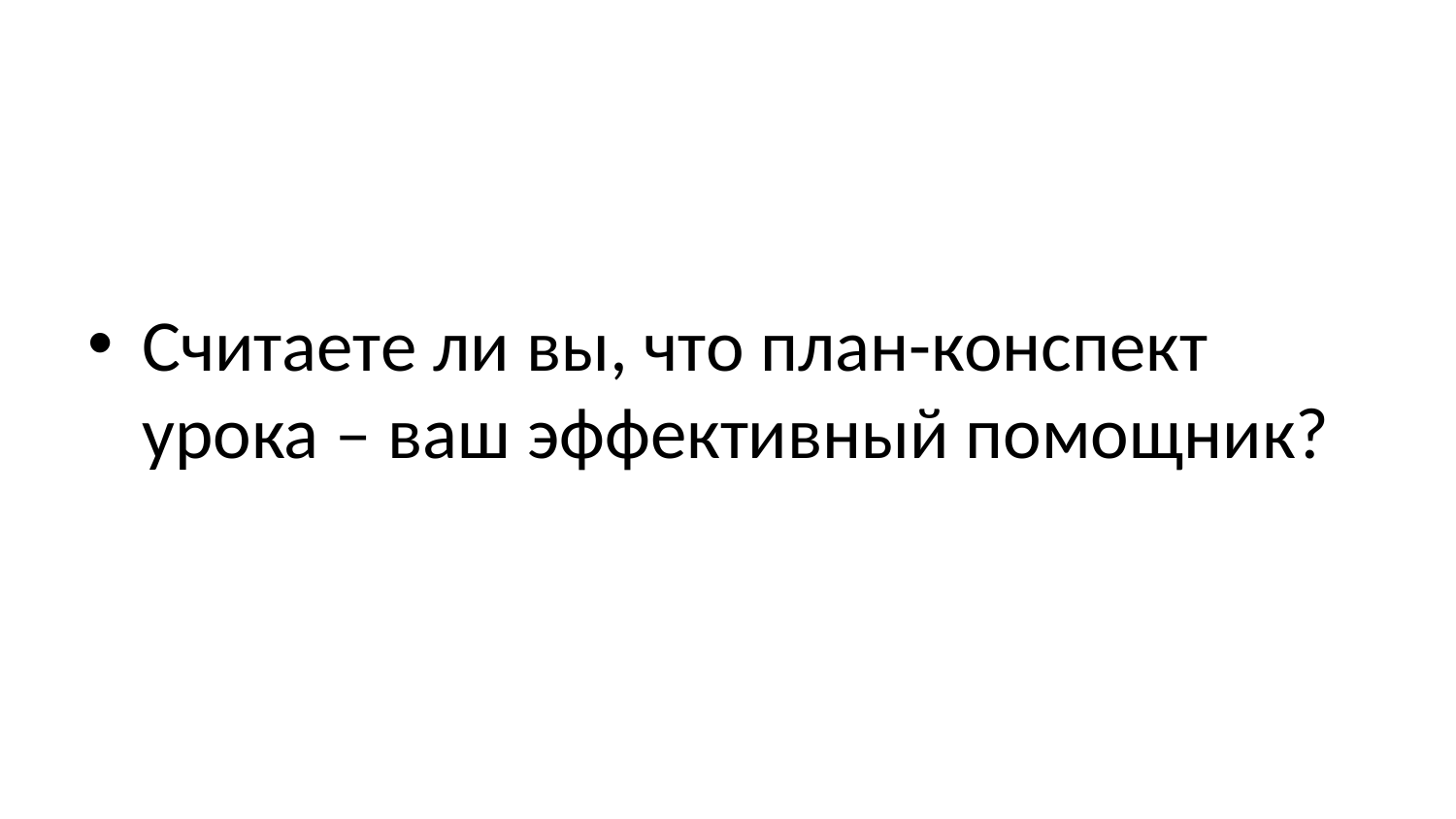

Считаете ли вы, что план-конспект урока – ваш эффективный помощник?